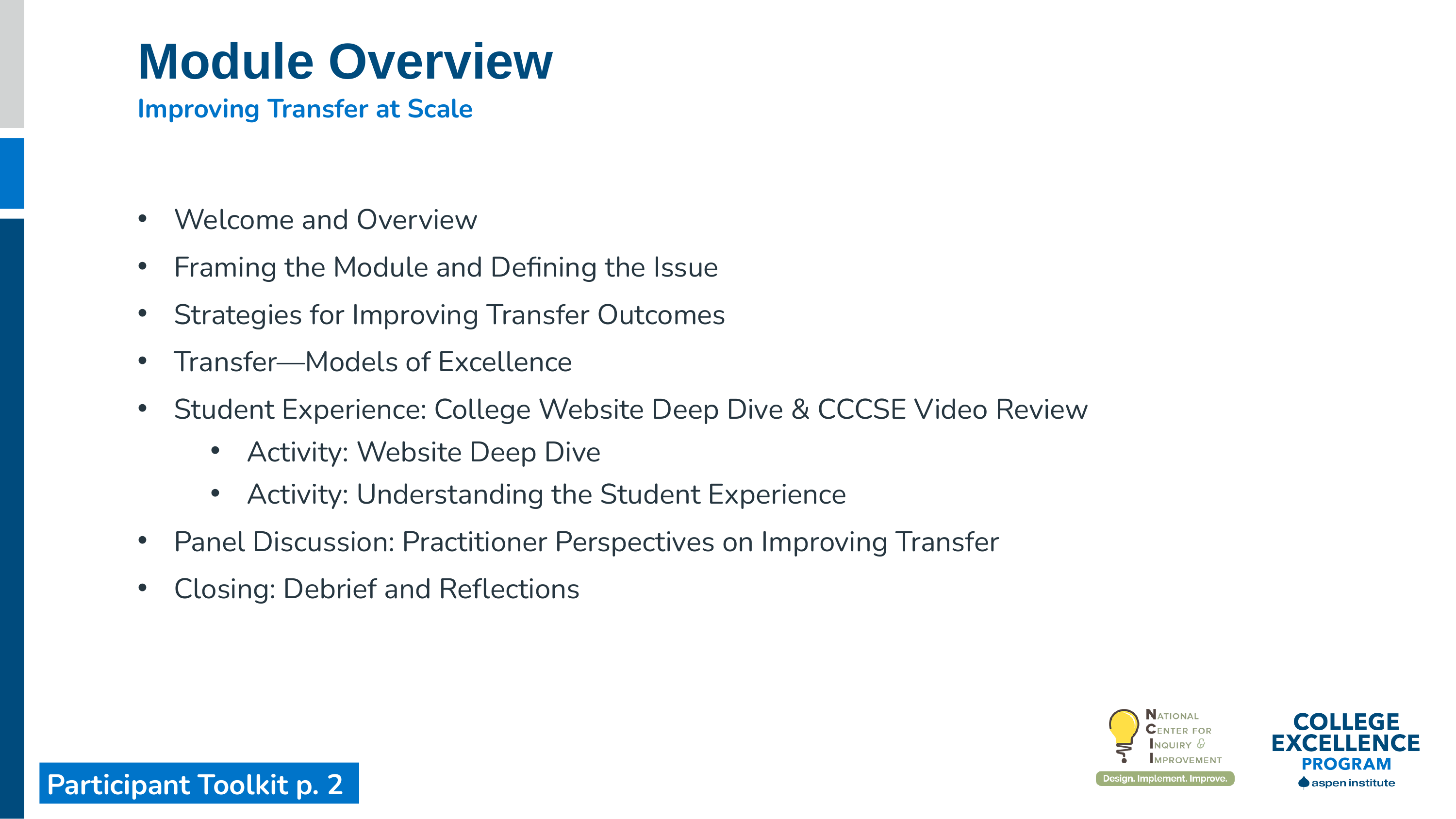

Module Overview
Improving Transfer at Scale
Welcome and Overview
Framing the Module and Defining the Issue
Strategies for Improving Transfer Outcomes
Transfer—Models of Excellence
Student Experience: College Website Deep Dive & CCCSE Video Review
Activity: Website Deep Dive
Activity: Understanding the Student Experience
Panel Discussion: Practitioner Perspectives on Improving Transfer
Closing: Debrief and Reflections
Participant Toolkit p. 2